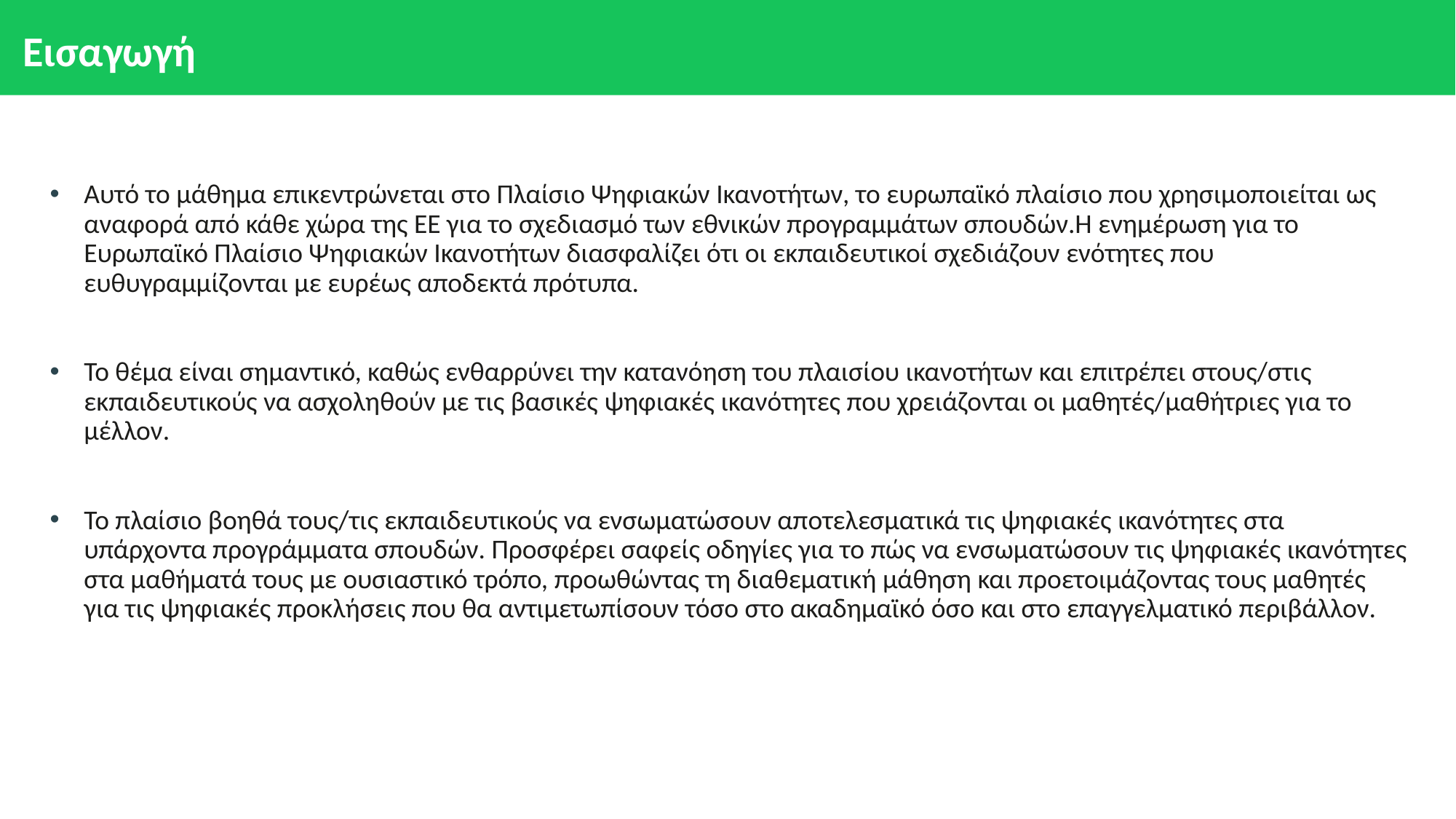

# Εισαγωγή
Αυτό το μάθημα επικεντρώνεται στο Πλαίσιο Ψηφιακών Ικανοτήτων, το ευρωπαϊκό πλαίσιο που χρησιμοποιείται ως αναφορά από κάθε χώρα της ΕΕ για το σχεδιασμό των εθνικών προγραμμάτων σπουδών.Η ενημέρωση για το Ευρωπαϊκό Πλαίσιο Ψηφιακών Ικανοτήτων διασφαλίζει ότι οι εκπαιδευτικοί σχεδιάζουν ενότητες που ευθυγραμμίζονται με ευρέως αποδεκτά πρότυπα.

Το θέμα είναι σημαντικό, καθώς ενθαρρύνει την κατανόηση του πλαισίου ικανοτήτων και επιτρέπει στους/στις εκπαιδευτικούς να ασχοληθούν με τις βασικές ψηφιακές ικανότητες που χρειάζονται οι μαθητές/μαθήτριες για το μέλλον.

Το πλαίσιο βοηθά τους/τις εκπαιδευτικούς να ενσωματώσουν αποτελεσματικά τις ψηφιακές ικανότητες στα υπάρχοντα προγράμματα σπουδών. Προσφέρει σαφείς οδηγίες για το πώς να ενσωματώσουν τις ψηφιακές ικανότητες στα μαθήματά τους με ουσιαστικό τρόπο, προωθώντας τη διαθεματική μάθηση και προετοιμάζοντας τους μαθητές για τις ψηφιακές προκλήσεις που θα αντιμετωπίσουν τόσο στο ακαδημαϊκό όσο και στο επαγγελματικό περιβάλλον.